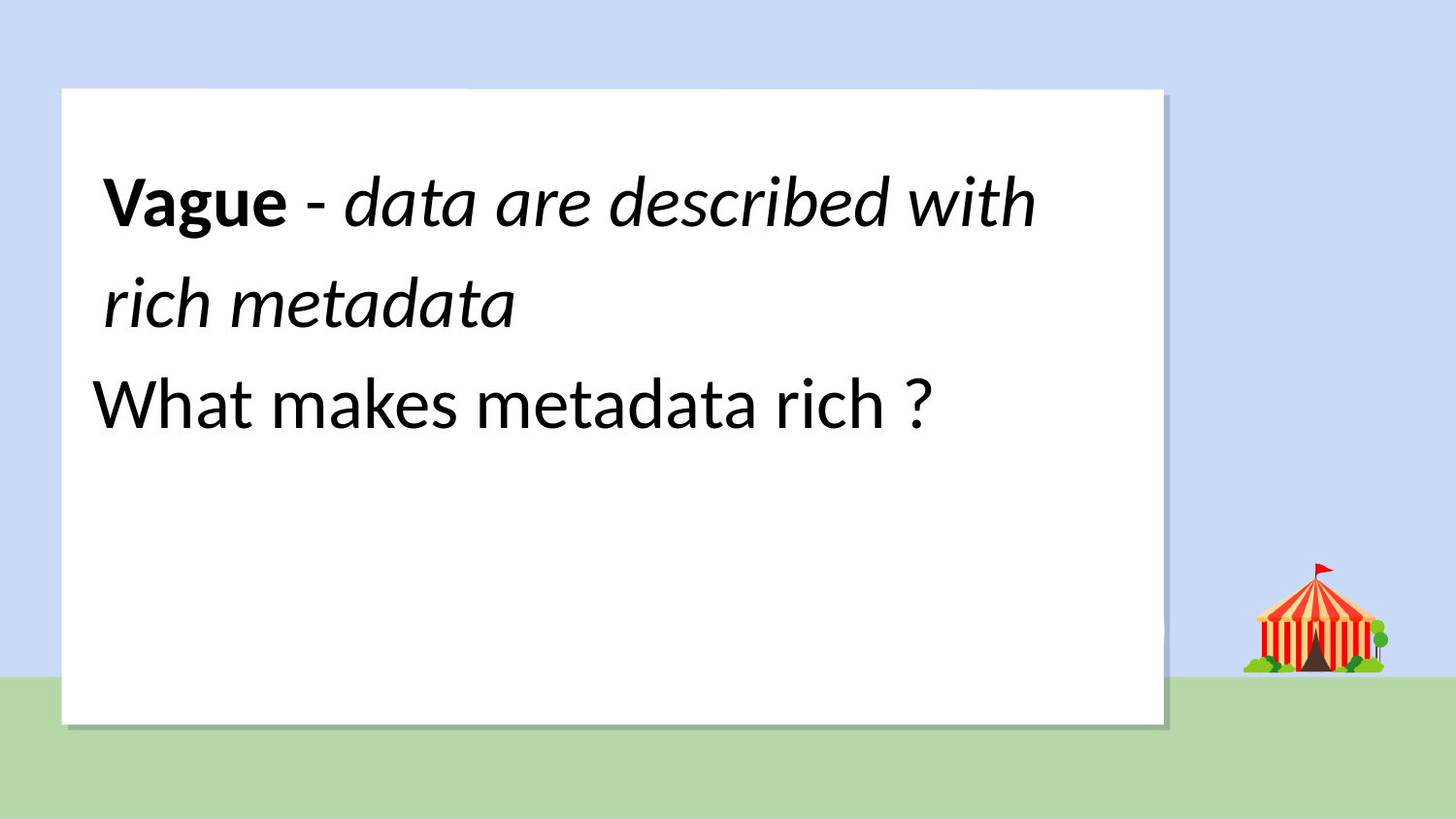

Vague - data are described with rich metadata
What makes metadata rich ?